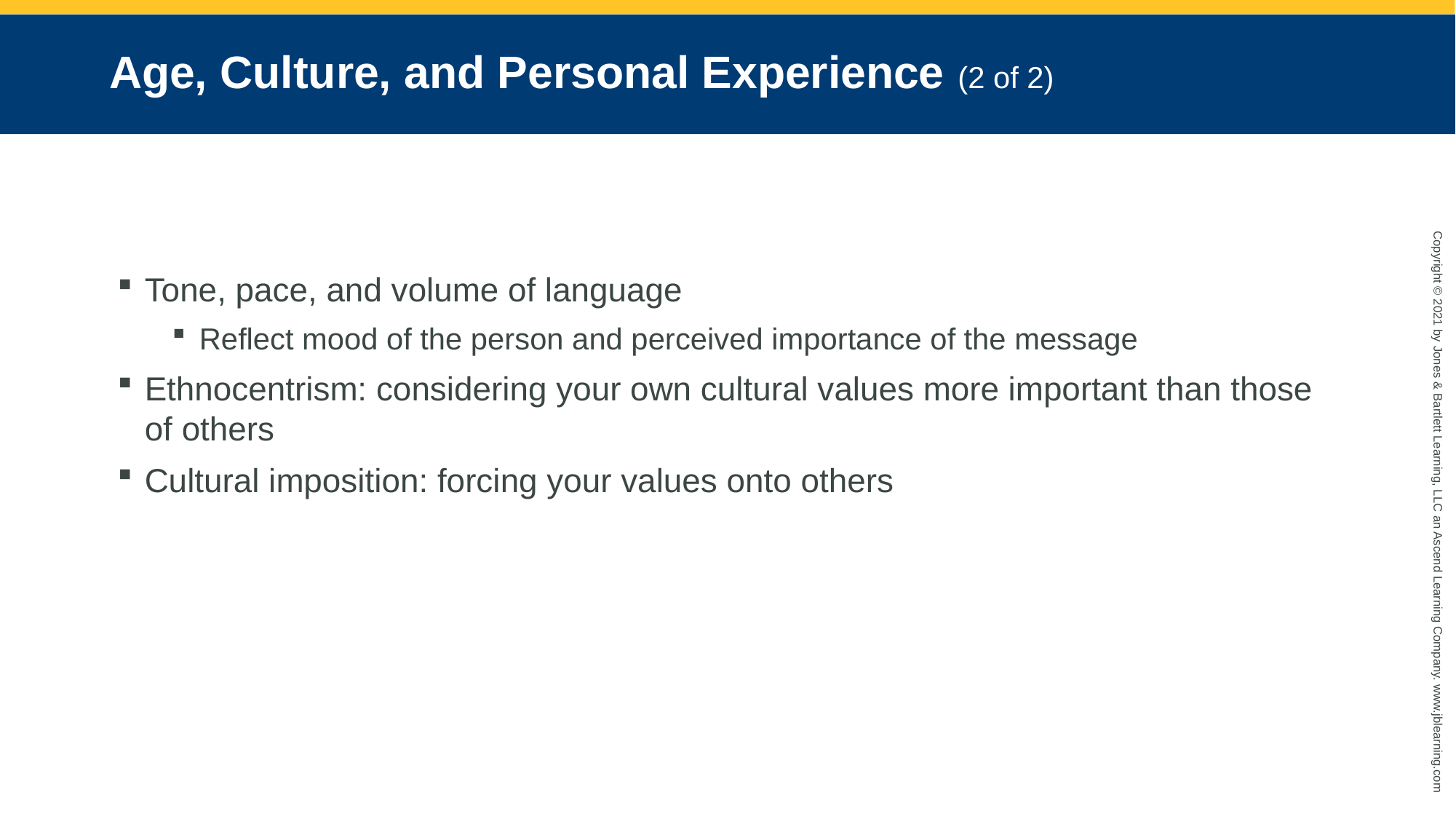

# Age, Culture, and Personal Experience (2 of 2)
Tone, pace, and volume of language
Reflect mood of the person and perceived importance of the message
Ethnocentrism: considering your own cultural values more important than those of others
Cultural imposition: forcing your values onto others